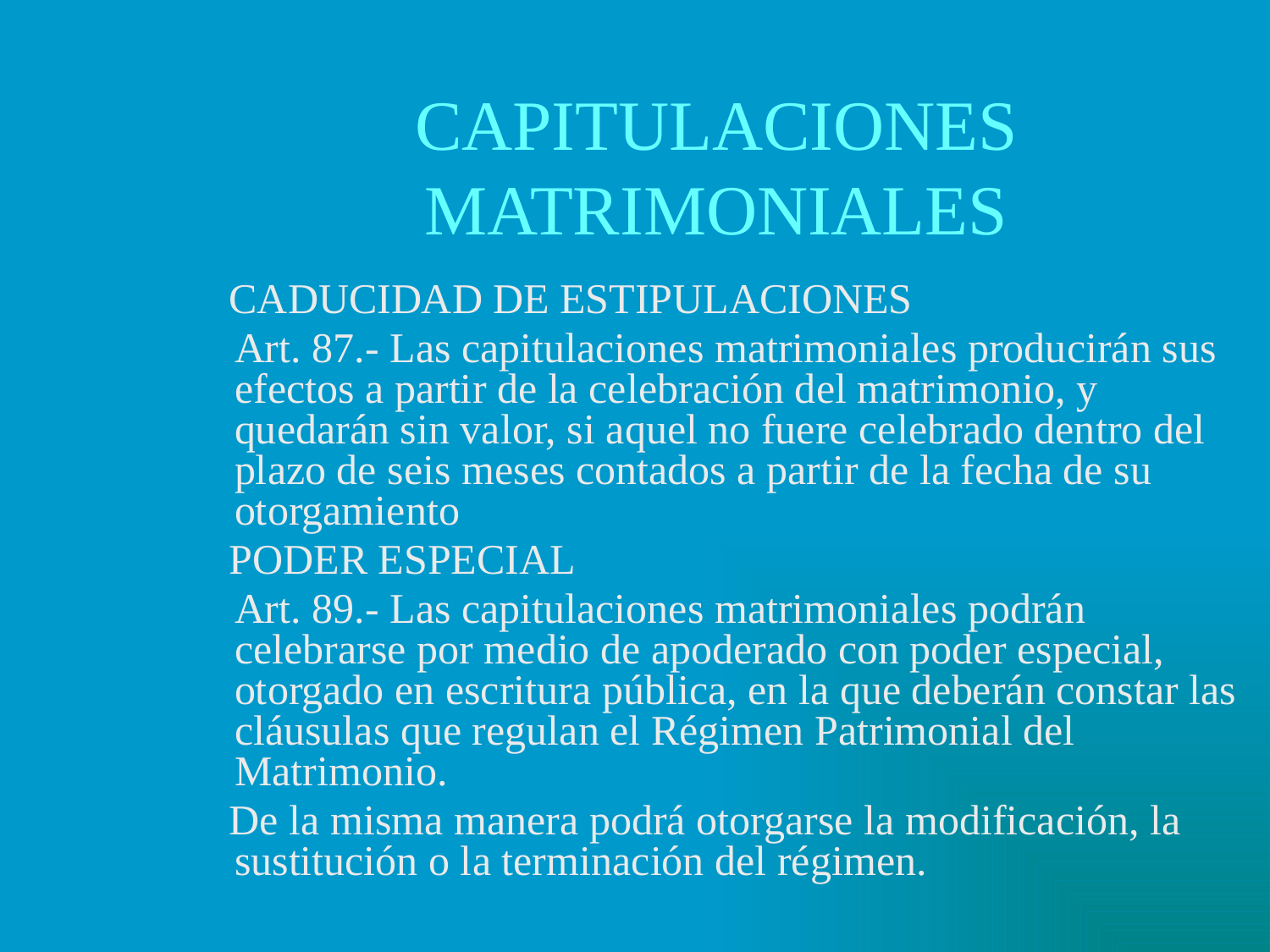

# CAPITULACIONES MATRIMONIALES
    CADUCIDAD DE ESTIPULACIONES
	Art. 87.- Las capitulaciones matrimoniales producirán sus efectos a partir de la celebración del matrimonio, y quedarán sin valor, si aquel no fuere celebrado dentro del plazo de seis meses contados a partir de la fecha de su otorgamiento
    PODER ESPECIAL
	Art. 89.- Las capitulaciones matrimoniales podrán celebrarse por medio de apoderado con poder especial, otorgado en escritura pública, en la que deberán constar las cláusulas que regulan el Régimen Patrimonial del Matrimonio.
    De la misma manera podrá otorgarse la modificación, la sustitución o la terminación del régimen.